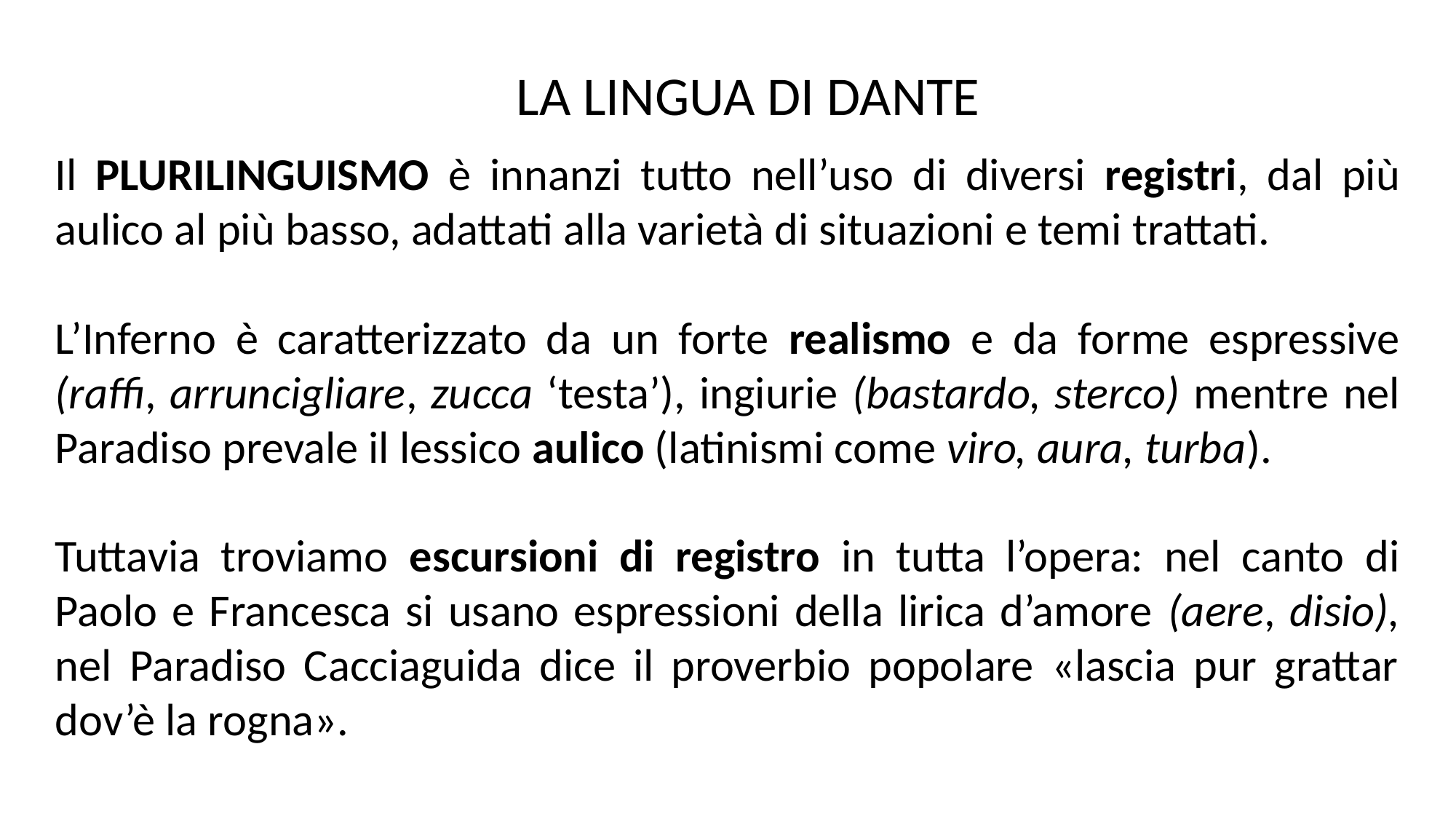

LA LINGUA DI DANTE
Il PLURILINGUISMO è innanzi tutto nell’uso di diversi registri, dal più aulico al più basso, adattati alla varietà di situazioni e temi trattati.

L’Inferno è caratterizzato da un forte realismo e da forme espressive (raffi, arruncigliare, zucca ‘testa’), ingiurie (bastardo, sterco) mentre nel Paradiso prevale il lessico aulico (latinismi come viro, aura, turba).

Tuttavia troviamo escursioni di registro in tutta l’opera: nel canto di Paolo e Francesca si usano espressioni della lirica d’amore (aere, disio), nel Paradiso Cacciaguida dice il proverbio popolare «lascia pur grattar dov’è la rogna».